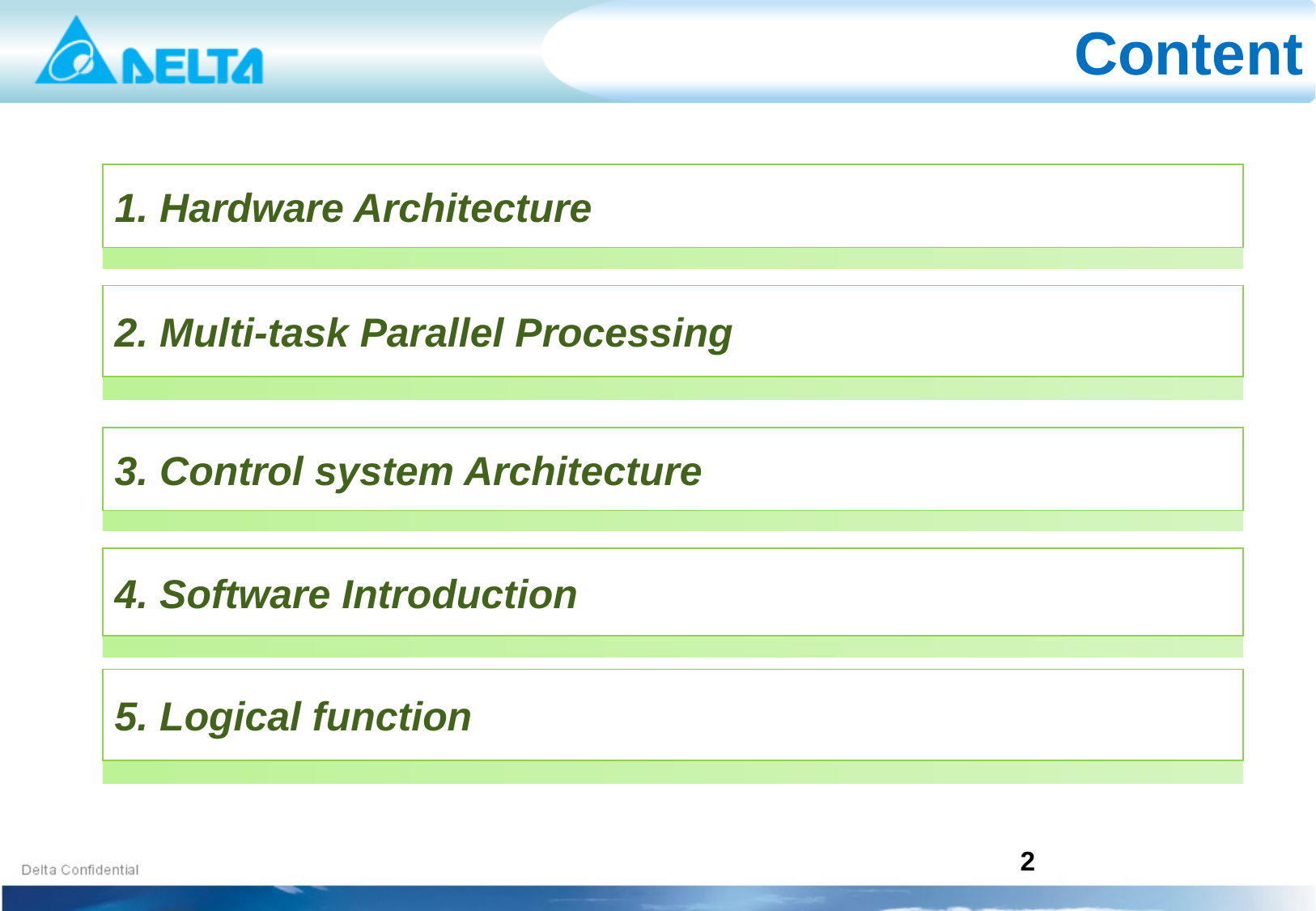

# Content
1. Hardware Architecture

2. Multi-task Parallel Processing

3. Control system Architecture

4. Software Introduction

5. Logical function

2